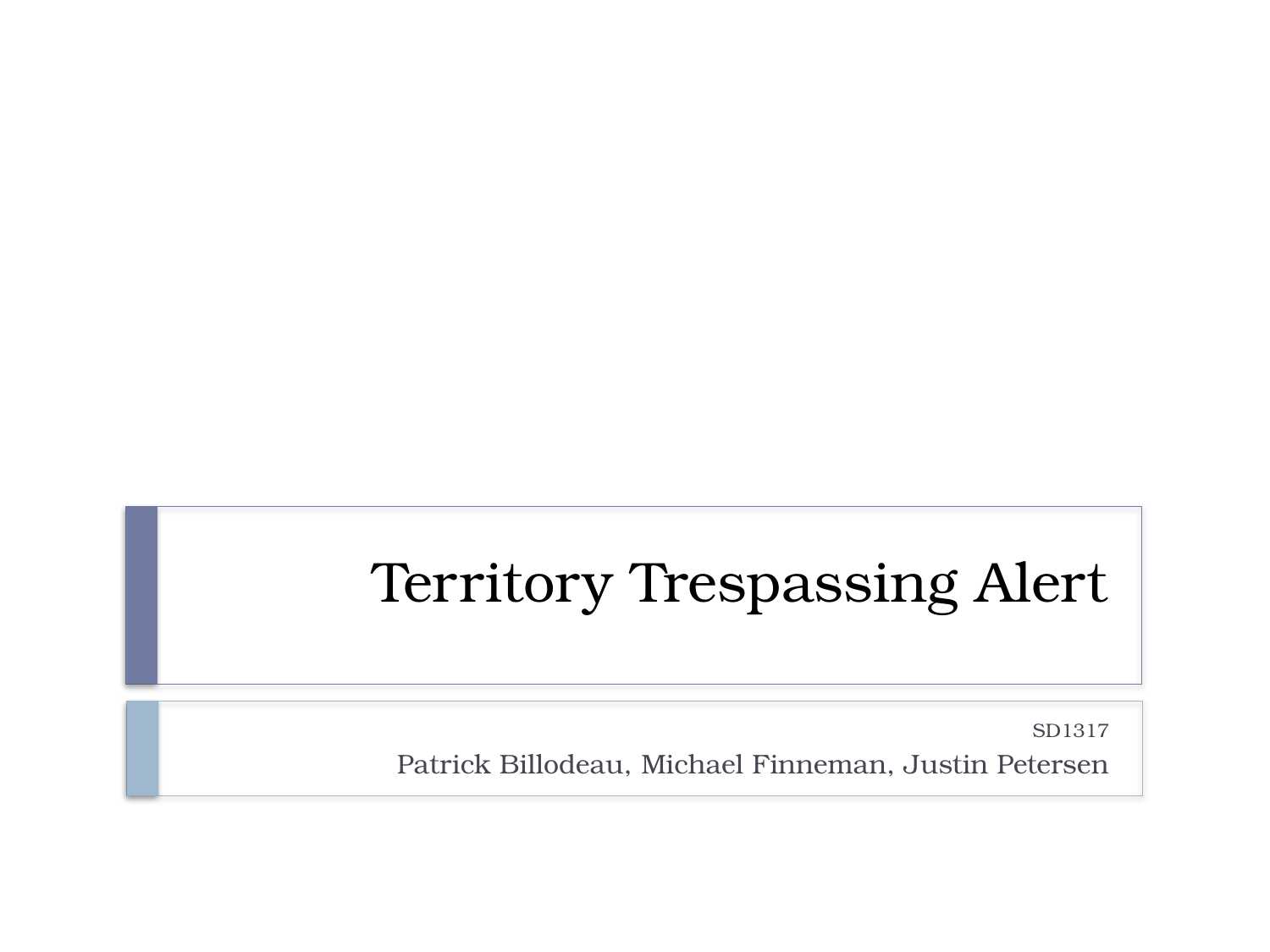

# Territory Trespassing Alert
SD1317
Patrick Billodeau, Michael Finneman, Justin Petersen